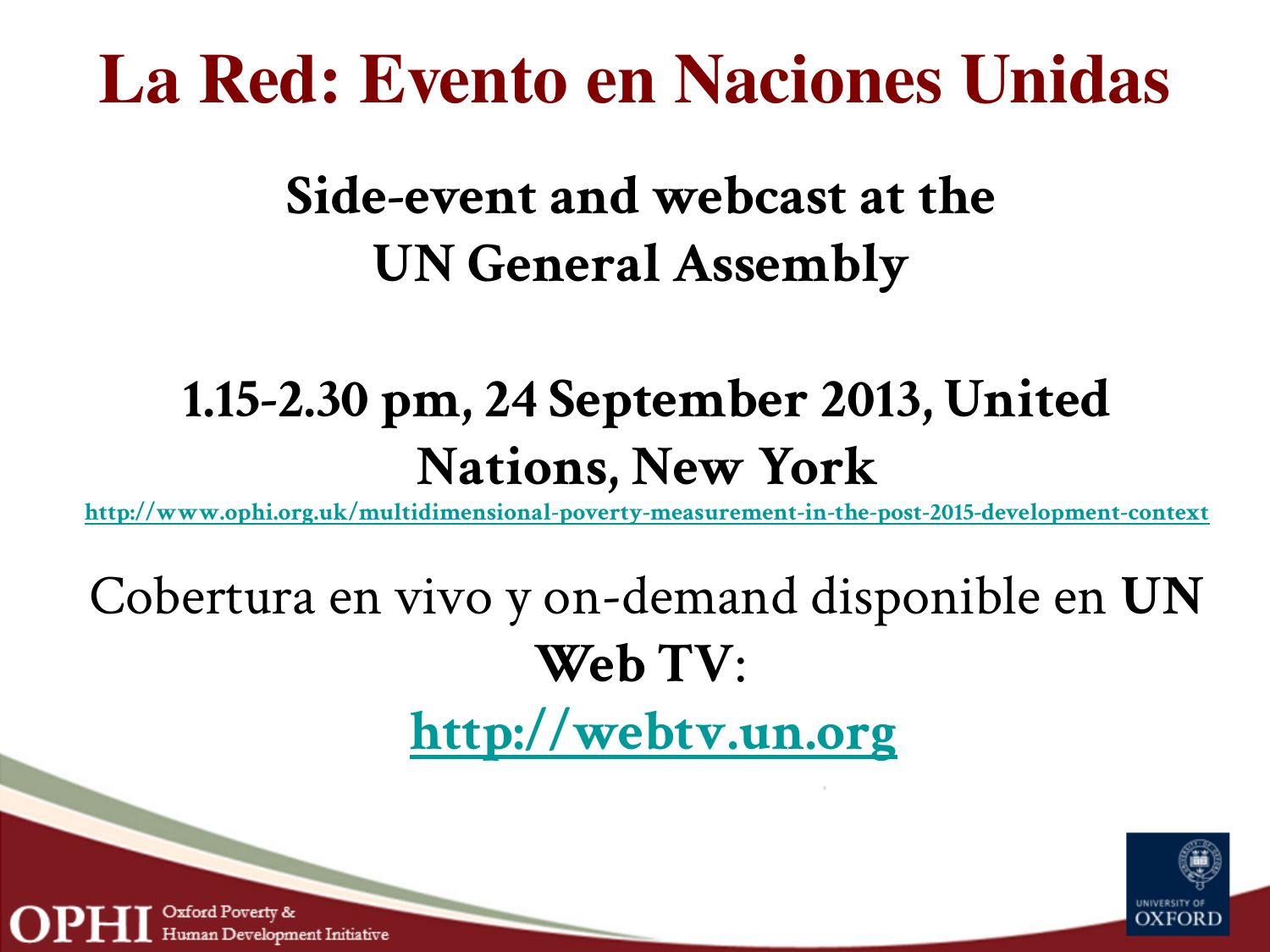

# La Red: Evento en Naciones Unidas
Side-event and webcast at the
UN General Assembly

1.15-2.30 pm, 24 September 2013, United Nations, New York
http://www.ophi.org.uk/multidimensional-poverty-measurement-in-the-post-2015-development-context

Cobertura en vivo y on-demand disponible en UN Web TV:
 http://webtv.un.org